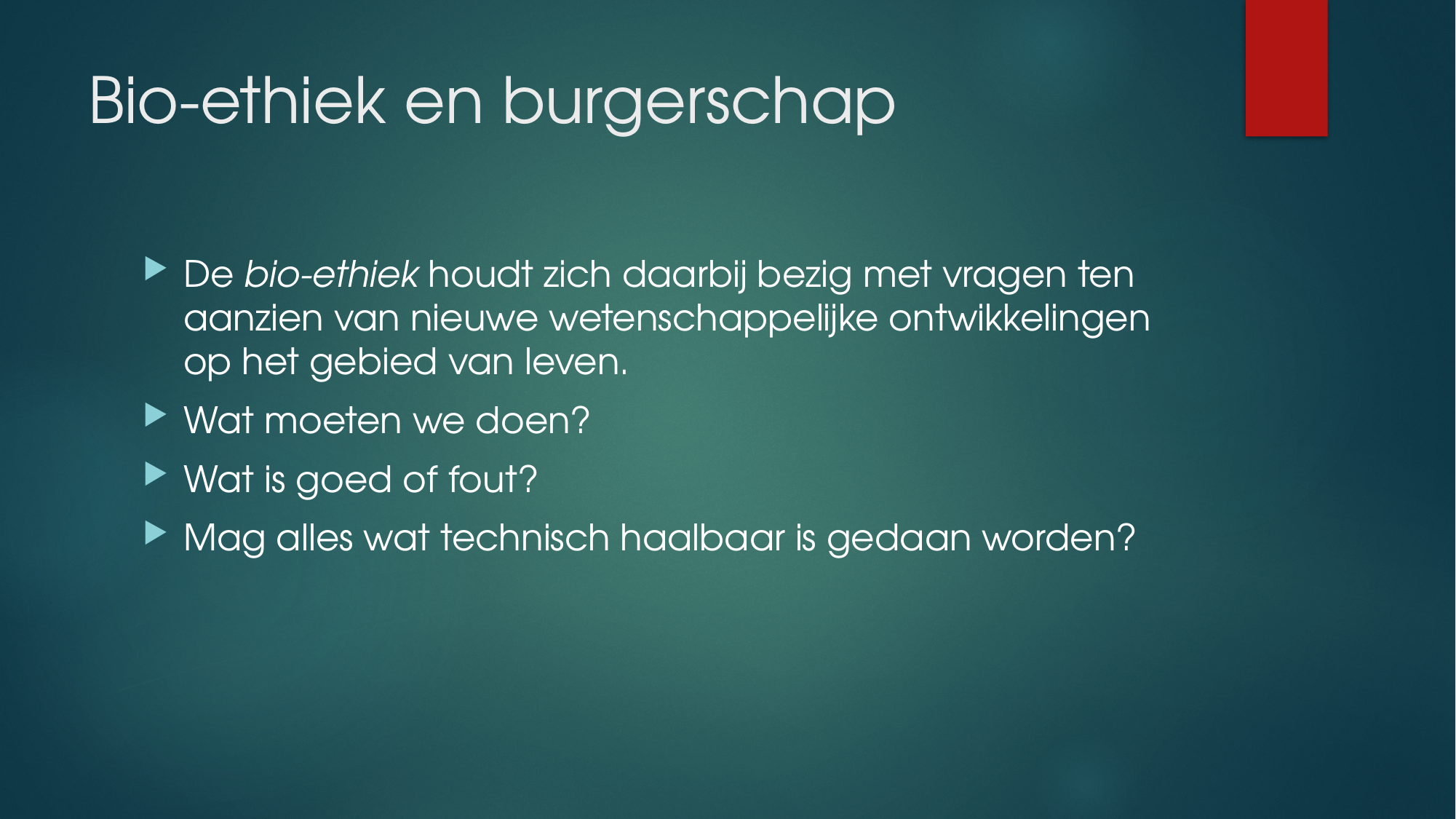

# Bio-ethiek en burgerschap
De bio-ethiek houdt zich daarbij bezig met vragen ten aanzien van nieuwe wetenschappelijke ontwikkelingen op het gebied van leven.
Wat moeten we doen?
Wat is goed of fout?
Mag alles wat technisch haalbaar is gedaan worden?